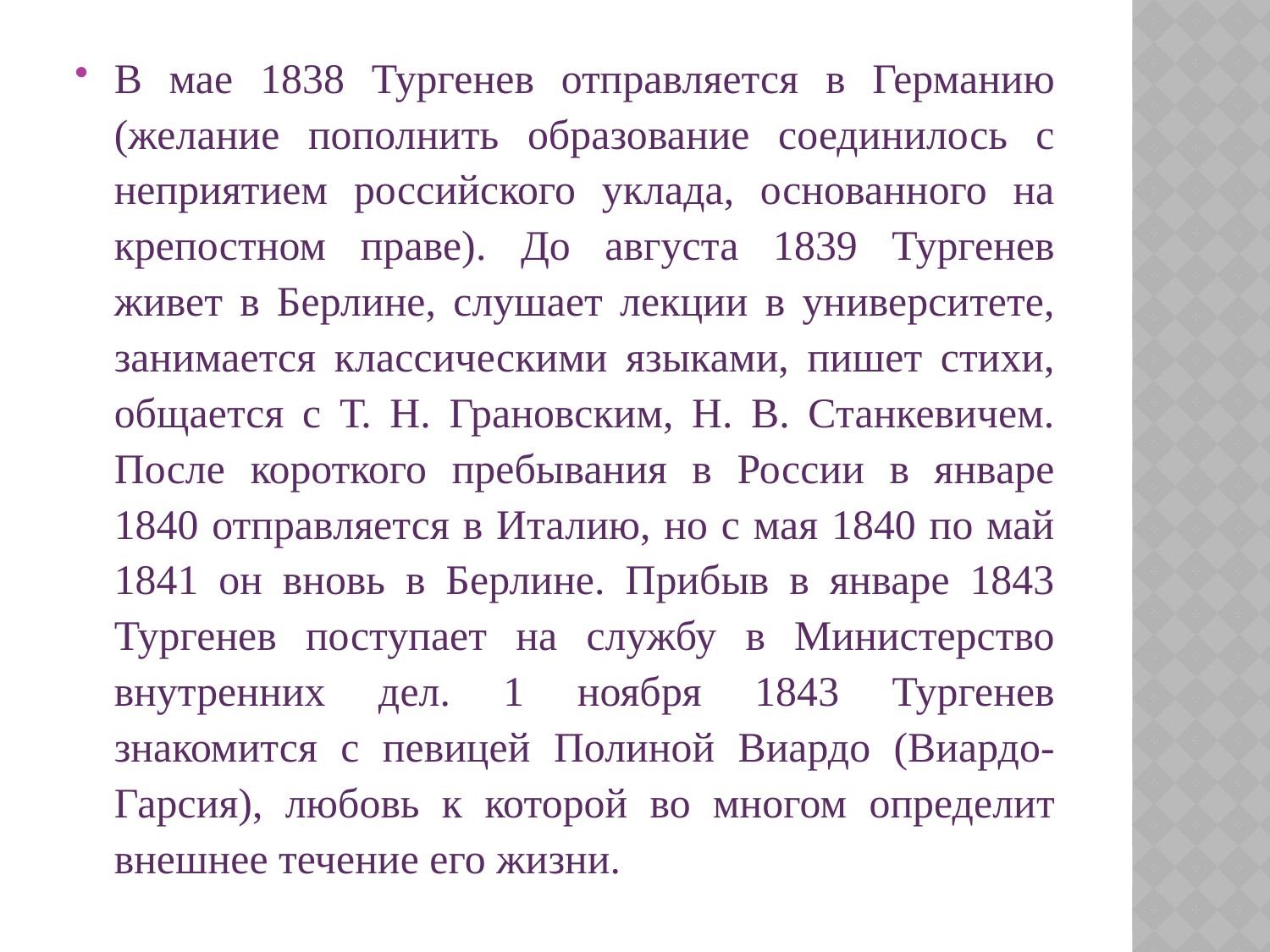

В мае 1838 Тургенев отправляется в Германию (желание пополнить образование соединилось с неприятием российского уклада, основанного на крепостном праве). До августа 1839 Тургенев живет в Берлине, слушает лекции в университете, занимается классическими языками, пишет стихи, общается с Т. Н. Грановским, Н. В. Станкевичем. После короткого пребывания в России в январе 1840 отправляется в Италию, но с мая 1840 по май 1841 он вновь в Берлине. Прибыв в январе 1843 Тургенев поступает на службу в Министерство внутренних дел. 1 ноября 1843 Тургенев знакомится с певицей Полиной Виардо (Виардо-Гарсия), любовь к которой во многом определит внешнее течение его жизни.